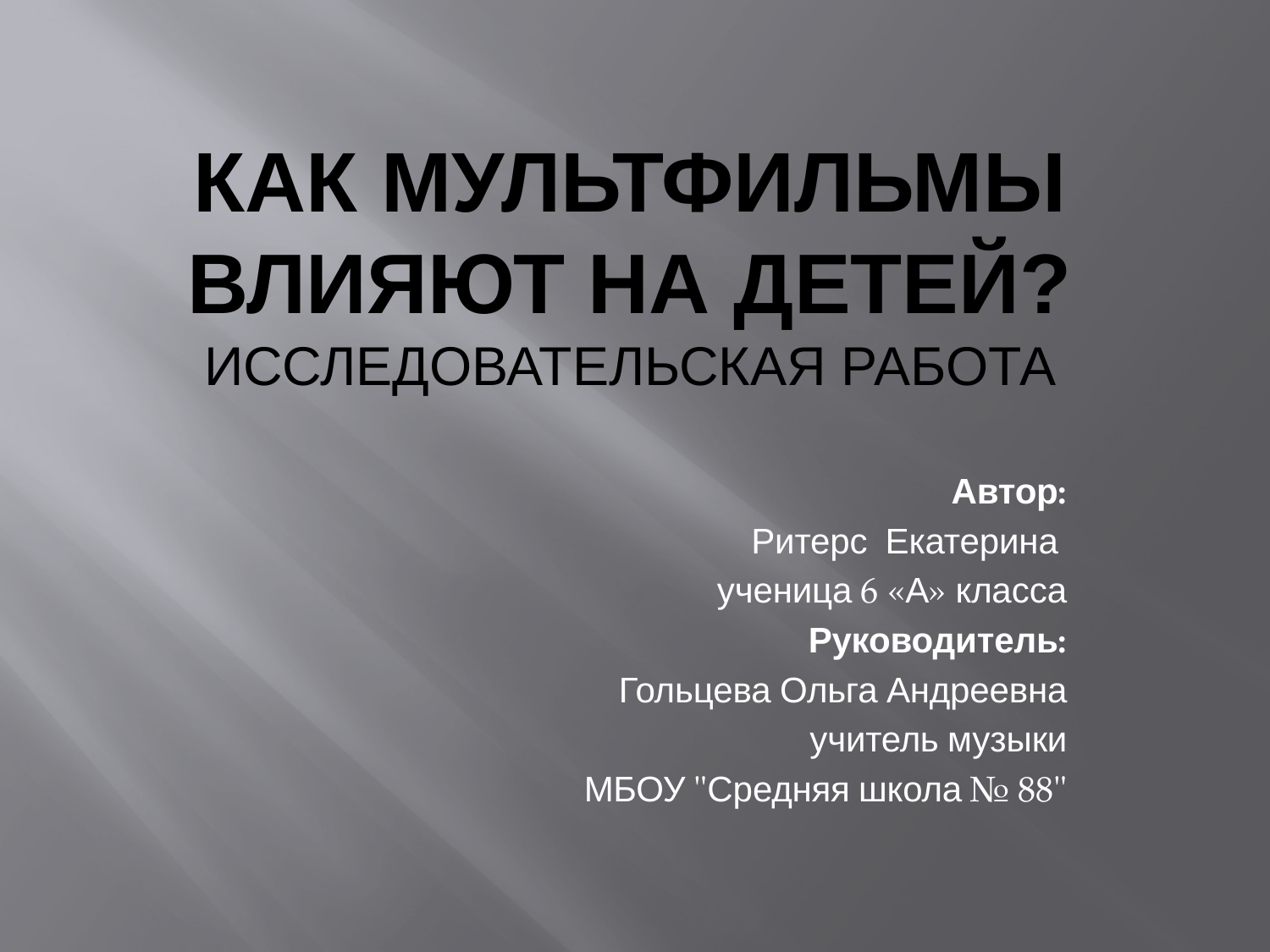

# Как мультфильмы влияют на детей? Исследовательская работа
Автор:
Ритерс  Екатерина
ученица 6 «А» класса
 Руководитель:
Гольцева Ольга Андреевна
учитель музыки
МБОУ "Средняя школа № 88"